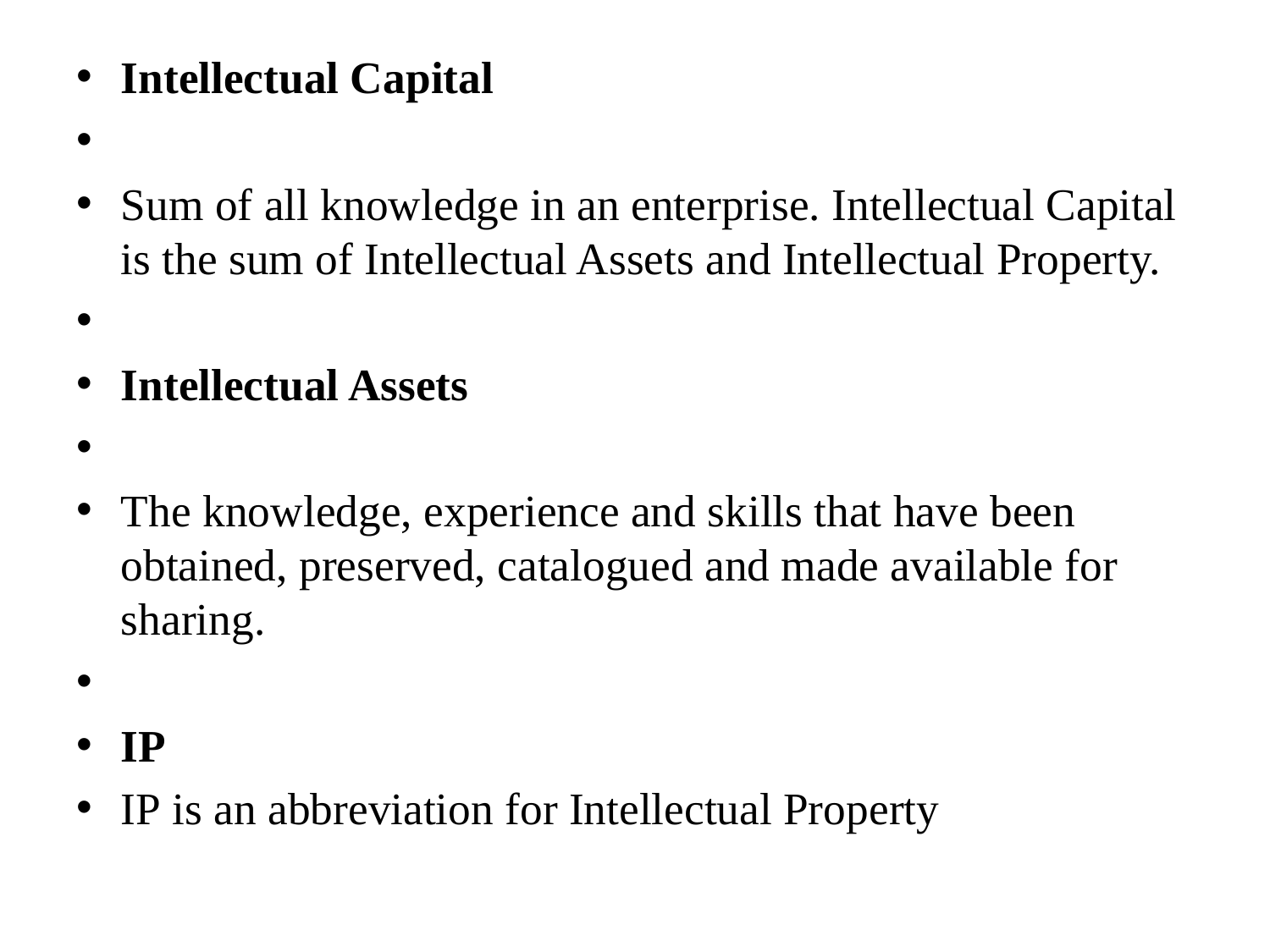

#
Intellectual Capital

Sum of all knowledge in an enterprise. Intellectual Capital is the sum of Intellectual Assets and Intellectual Property.

Intellectual Assets

The knowledge, experience and skills that have been obtained, preserved, catalogued and made available for sharing.

IP
IP is an abbreviation for Intellectual Property